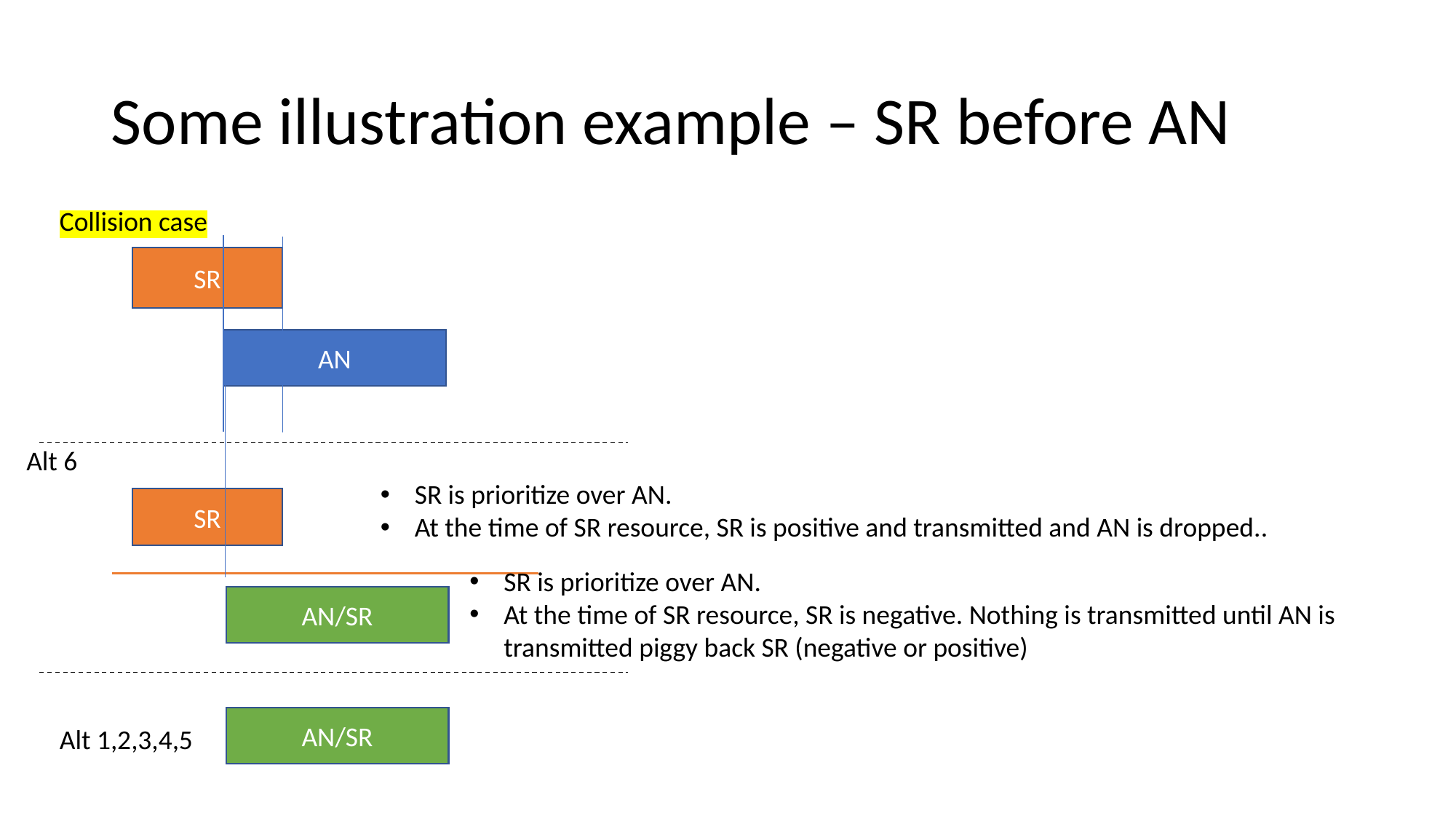

# Some illustration example – SR before AN
Collision case
SR
AN
Alt 6
SR is prioritize over AN.
At the time of SR resource, SR is positive and transmitted and AN is dropped..
SR
SR is prioritize over AN.
At the time of SR resource, SR is negative. Nothing is transmitted until AN is transmitted piggy back SR (negative or positive)
AN/SR
AN/SR
Alt 1,2,3,4,5